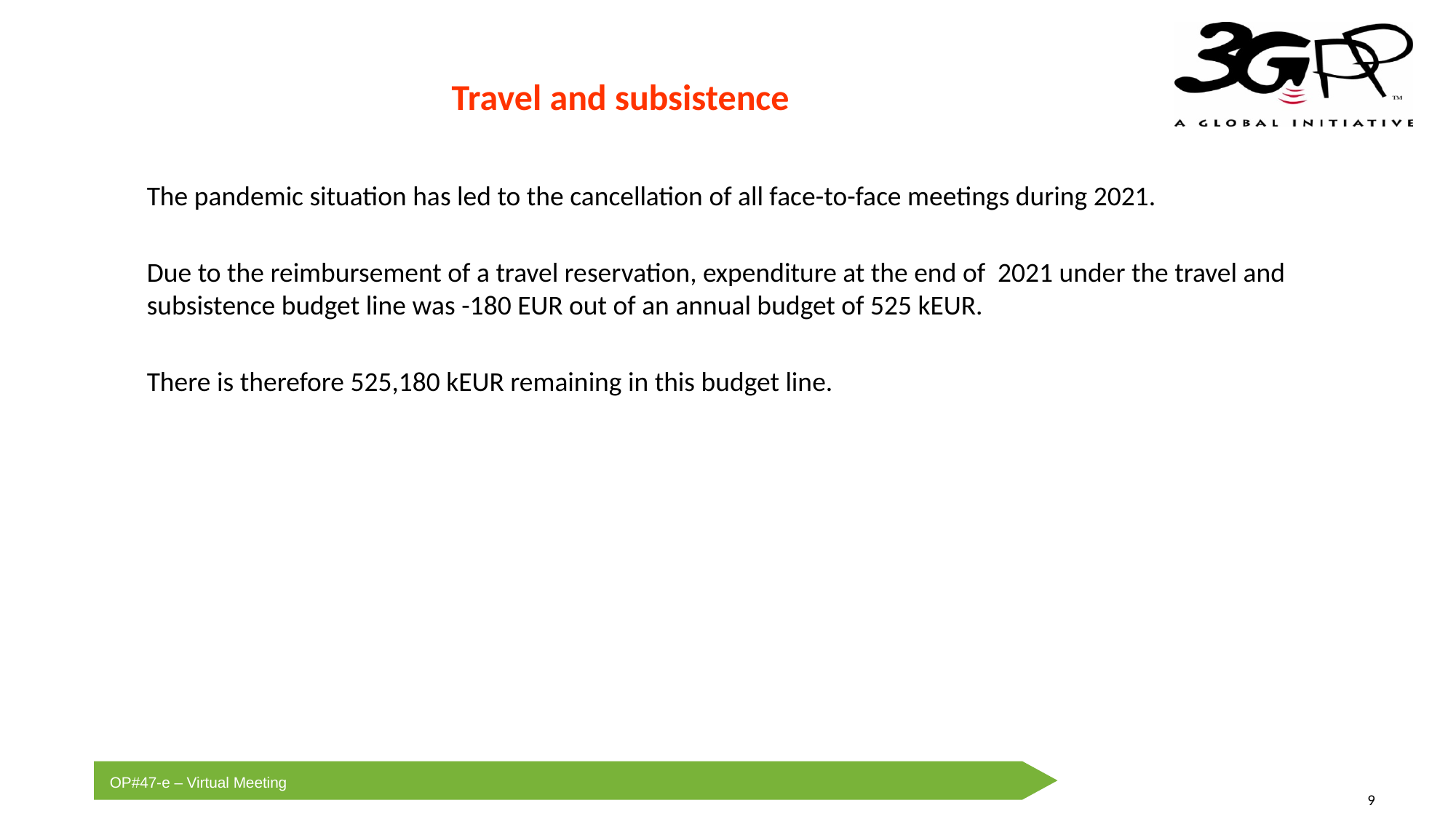

# Travel and subsistence
The pandemic situation has led to the cancellation of all face-to-face meetings during 2021.

Due to the reimbursement of a travel reservation, expenditure at the end of  2021 under the travel and subsistence budget line was -180 EUR out of an annual budget of 525 kEUR.

There is therefore 525,180 kEUR remaining in this budget line.
9